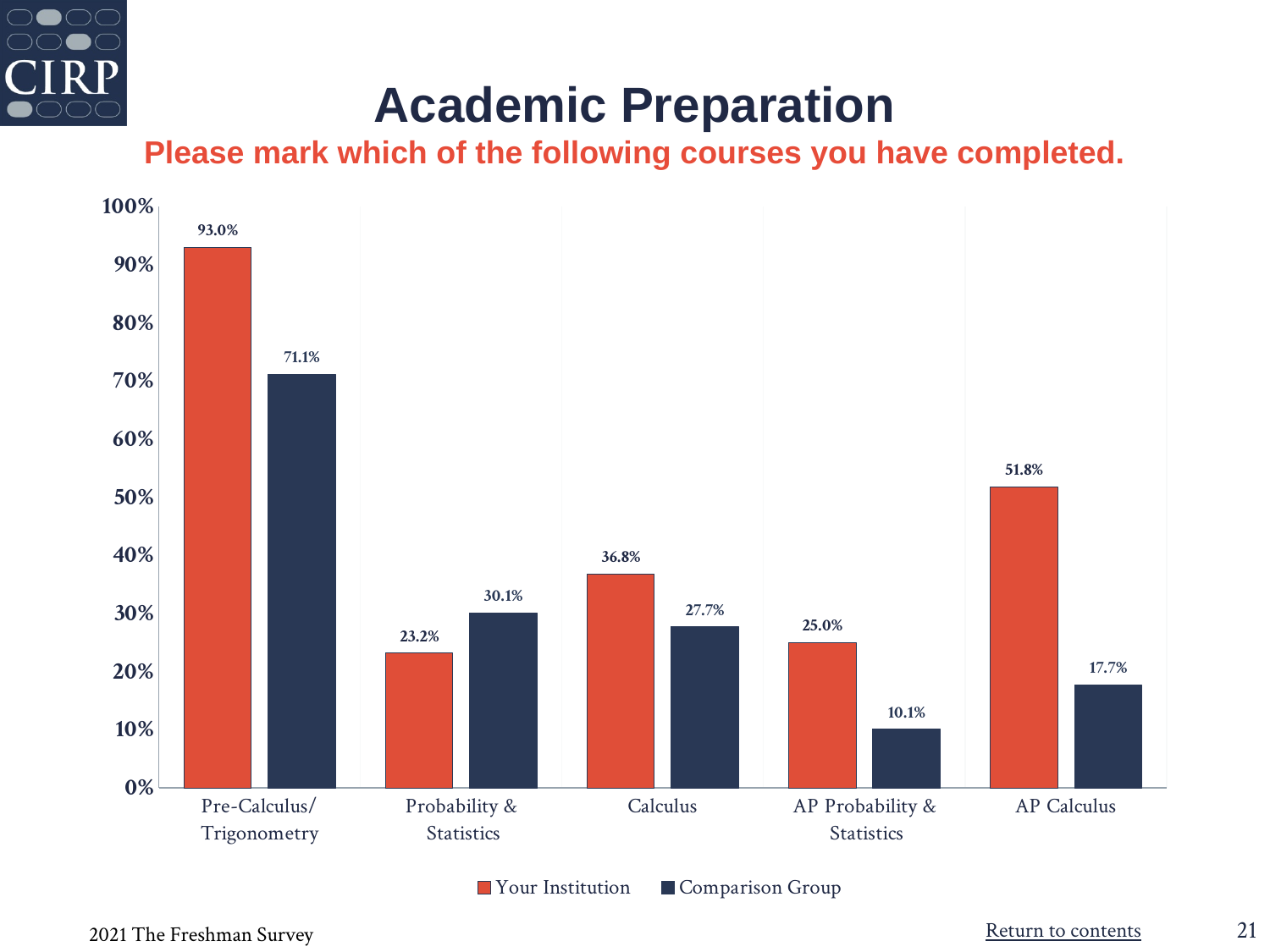

# Academic Preparation Please mark which of the following courses you have completed.

### Chart

| Category | Your Institution | Comparison Group |
|---|---|---|
| Pre-Calculus/
Trigonometry | 0.93 | 0.711 |
| Probability &
 Statistics | 0.232 | 0.301 |
| Calculus | 0.368 | 0.277 |
| AP Probability &
 Statistics | 0.25 | 0.101 |
| AP Calculus | 0.518 | 0.177 |
2021 The Freshman Survey
Return to contents
21